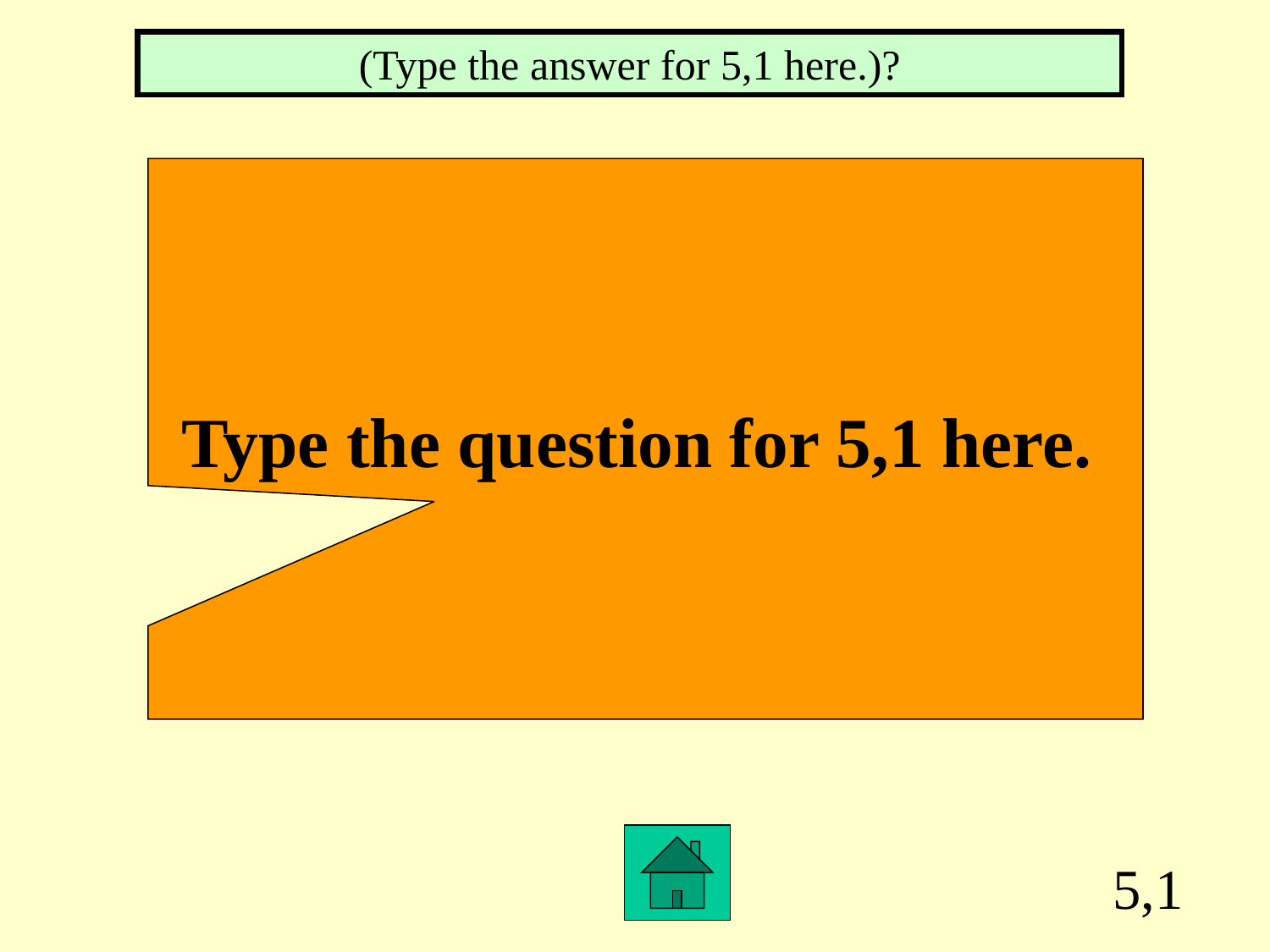

(Type the answer for 5,1 here.)?
Type the question for 5,1 here.

5,1